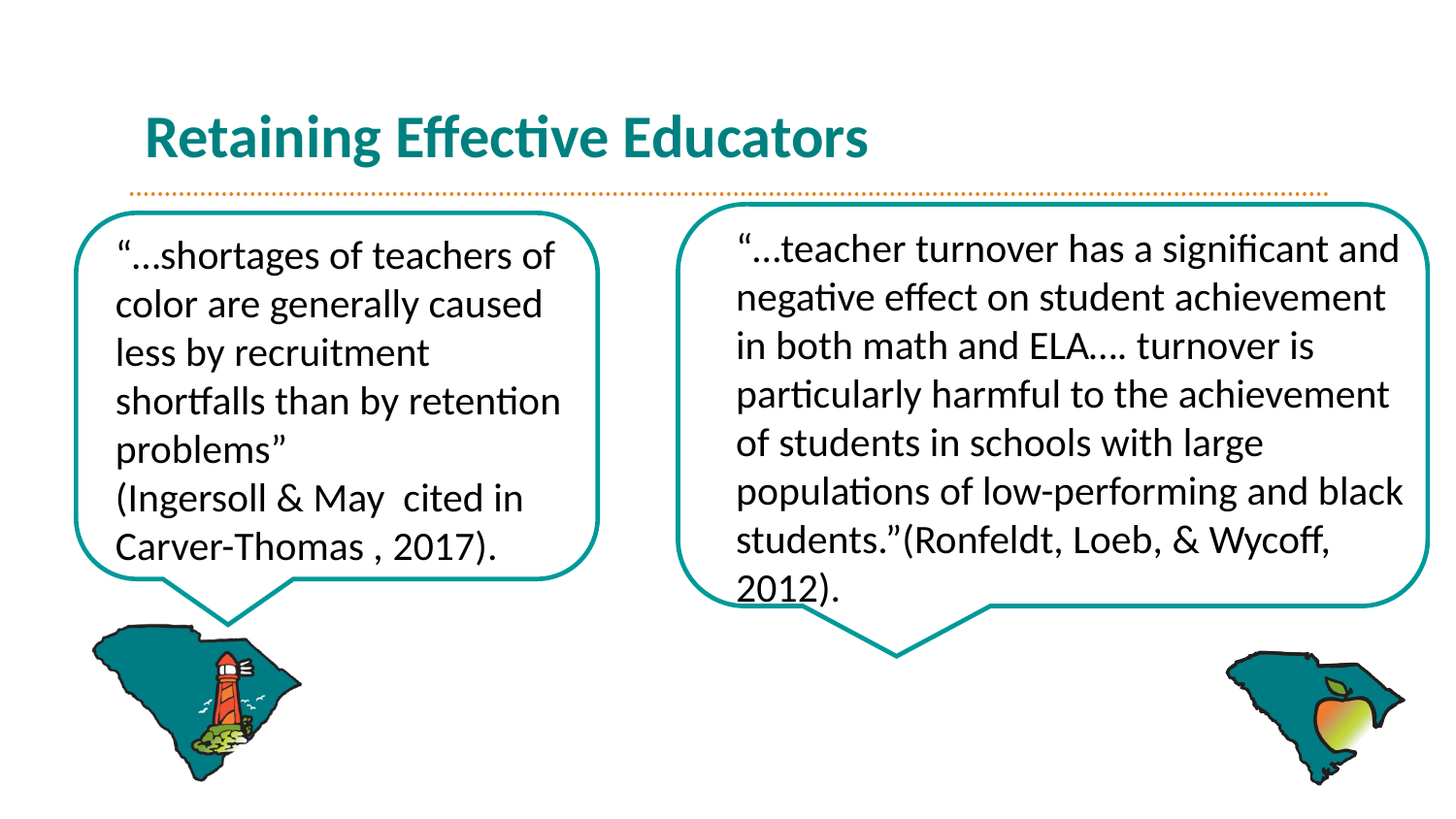

# Retaining Effective Educators

“…teacher turnover has a significant and negative effect on student achievement in both math and ELA…. turnover is particularly harmful to the achievement of students in schools with large populations of low-performing and black students.”(Ronfeldt, Loeb, & Wycoff, 2012).

“…shortages of teachers of color are generally caused less by recruitment shortfalls than by retention problems”
(Ingersoll & May  cited in Carver-Thomas , 2017).